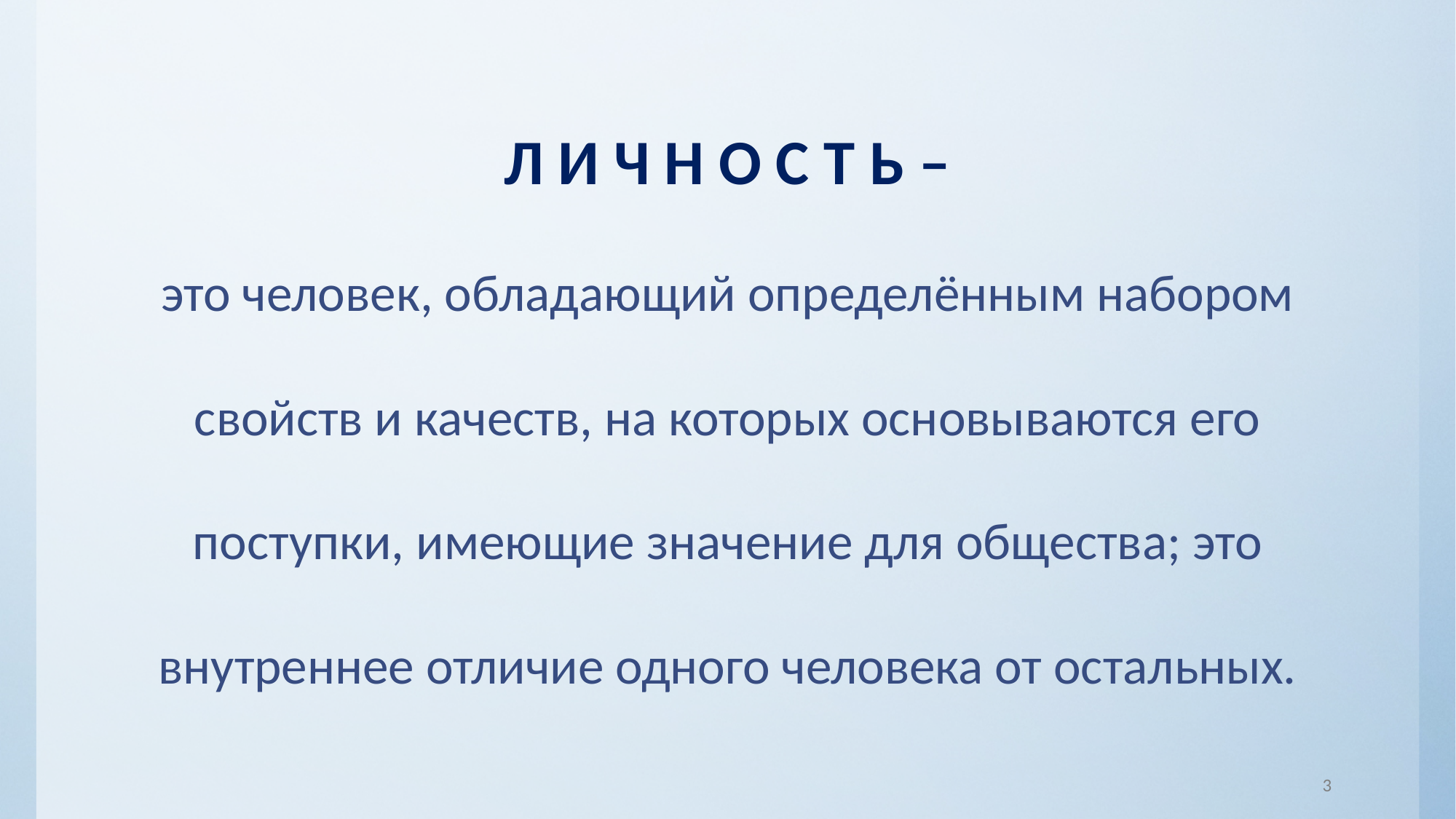

# Л И Ч Н О С Т Ь – это человек, обладающий определённым набором свойств и качеств, на которых основываются его поступки, имеющие значение для общества; это внутреннее отличие одного человека от остальных.
3